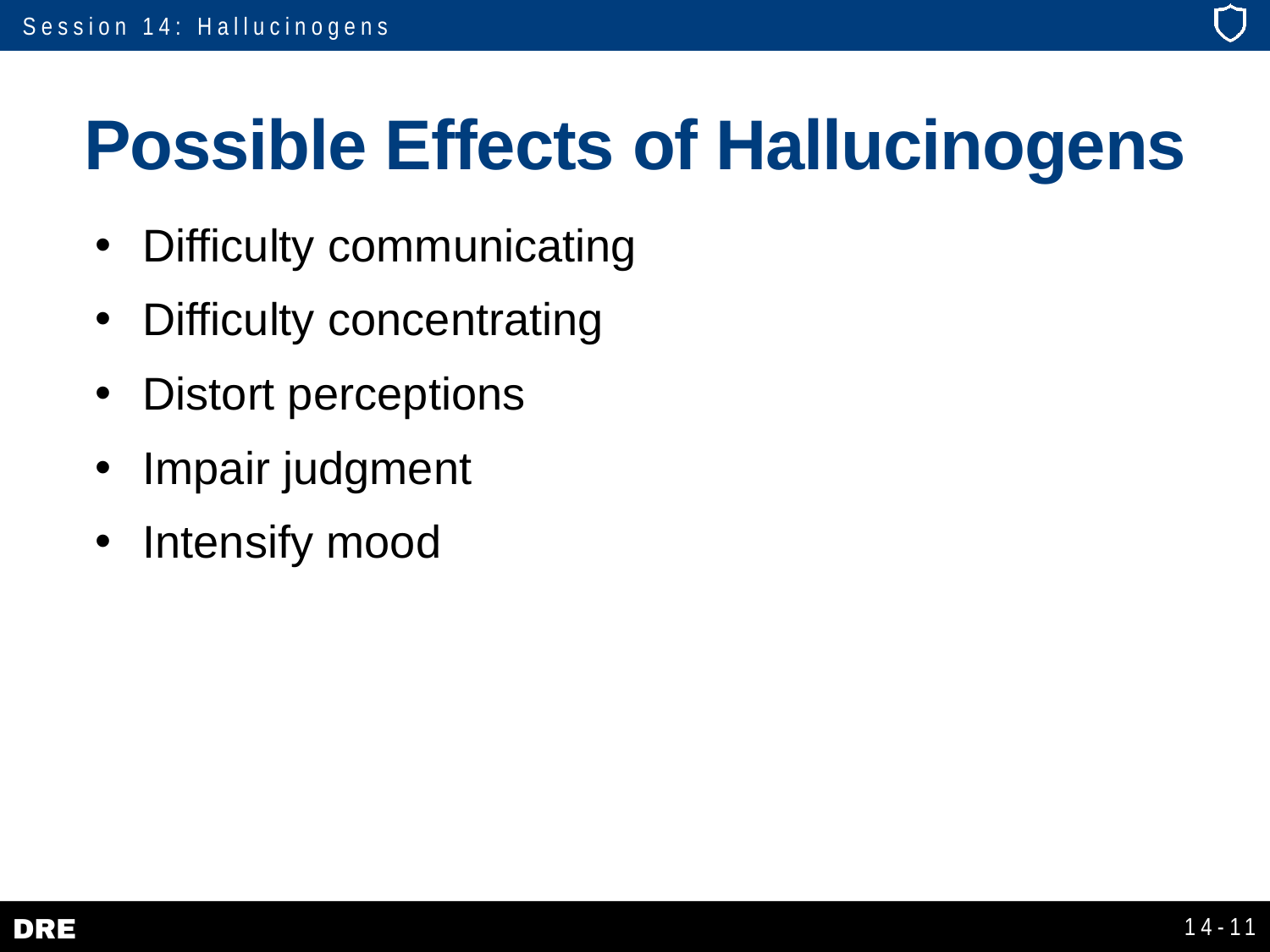

# Possible Effects of Hallucinogens
Difficulty communicating
Difficulty concentrating
Distort perceptions
Impair judgment
Intensify mood
14-11